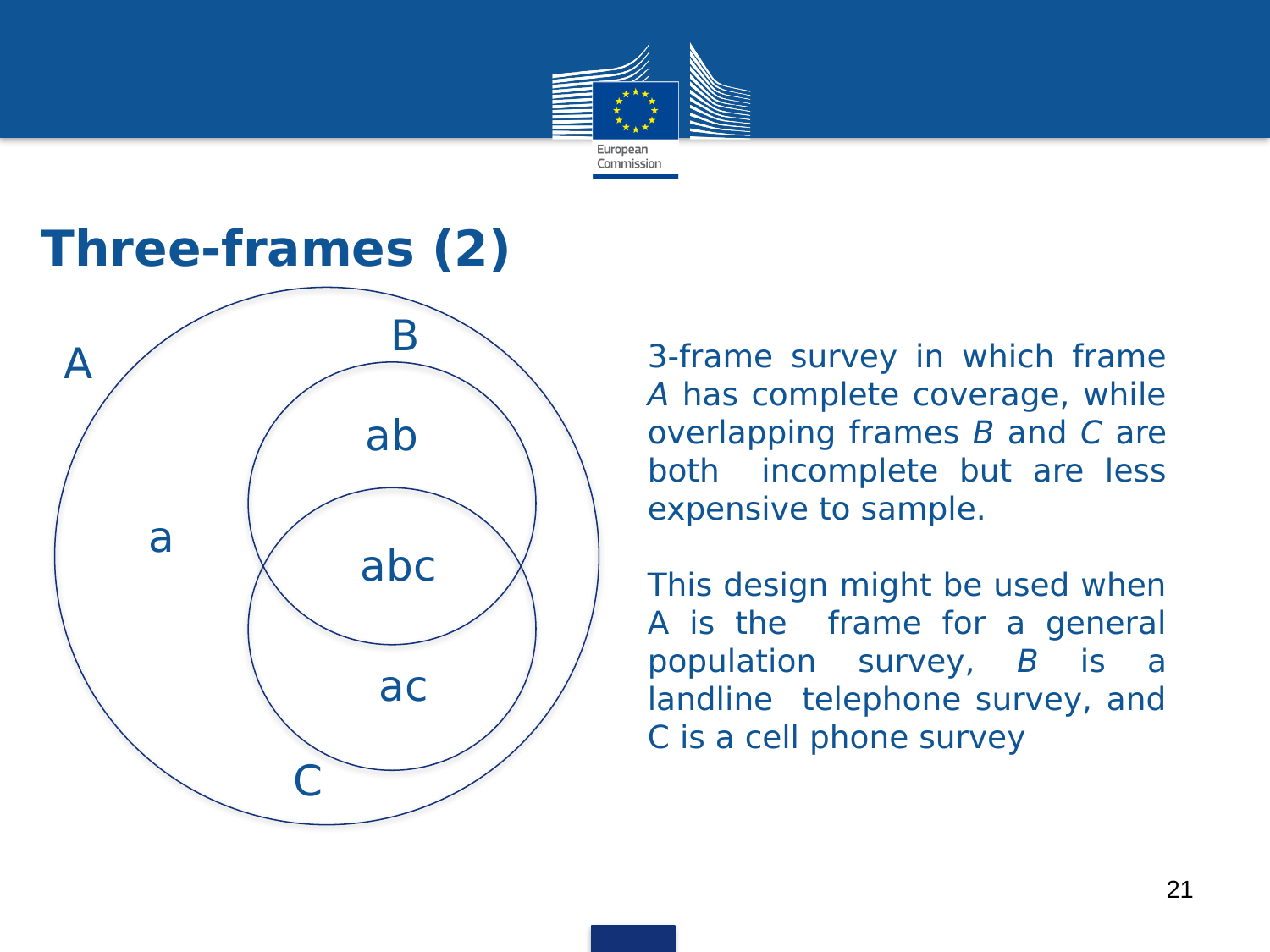

# Three-frames (2)

B
A
3-frame survey in which frame A has complete coverage, while overlapping frames B and C are both  incomplete but are less expensive to sample.

This design might be used when A is the  frame for a general population survey, B is a landline  telephone survey, and C is a cell phone survey

ab

a
abc
ac
C
21